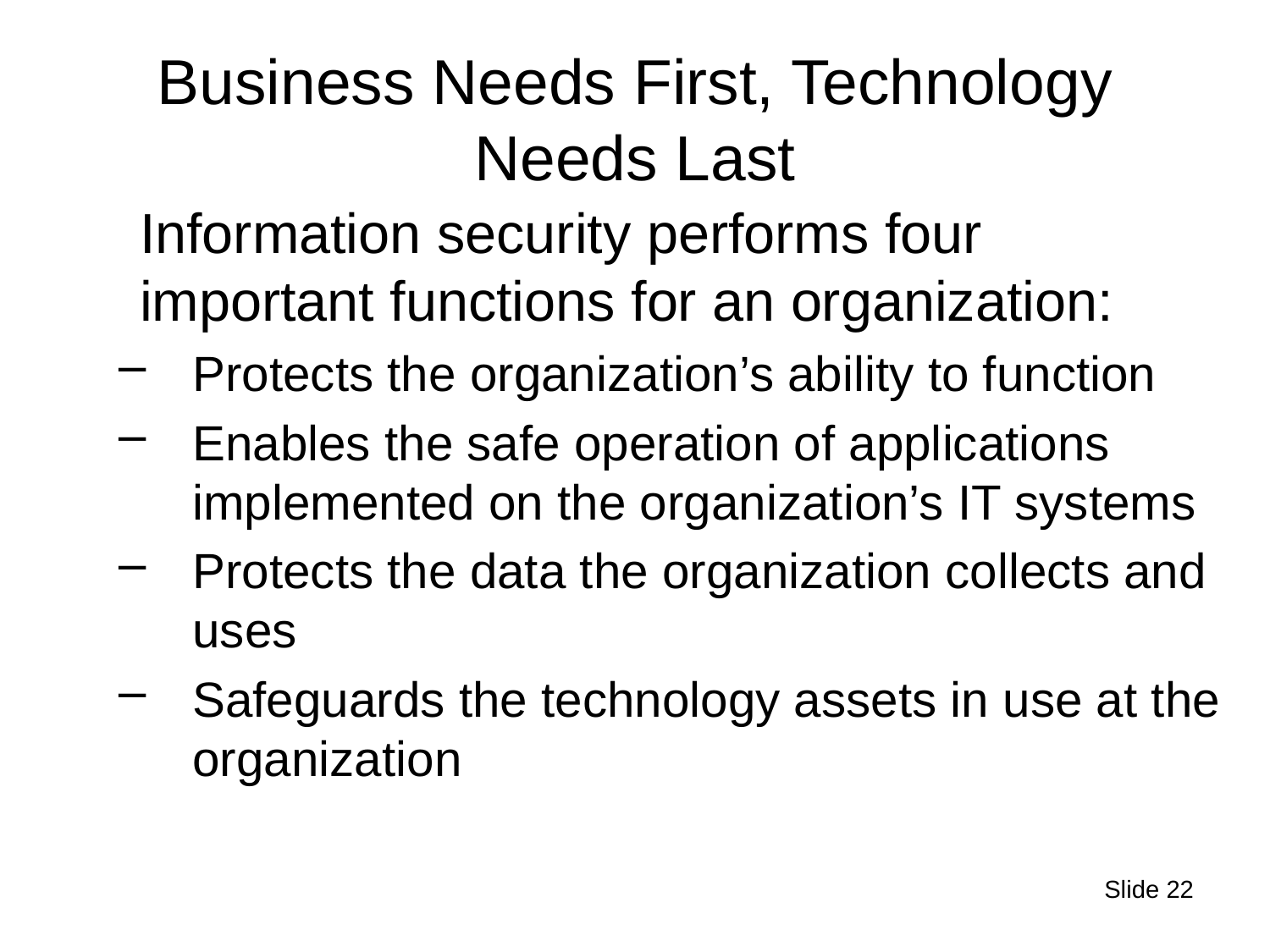

# Business Needs First, Technology Needs Last
	Information security performs four important functions for an organization:
Protects the organization’s ability to function
Enables the safe operation of applications implemented on the organization’s IT systems
Protects the data the organization collects and uses
Safeguards the technology assets in use at the organization
 Slide 22